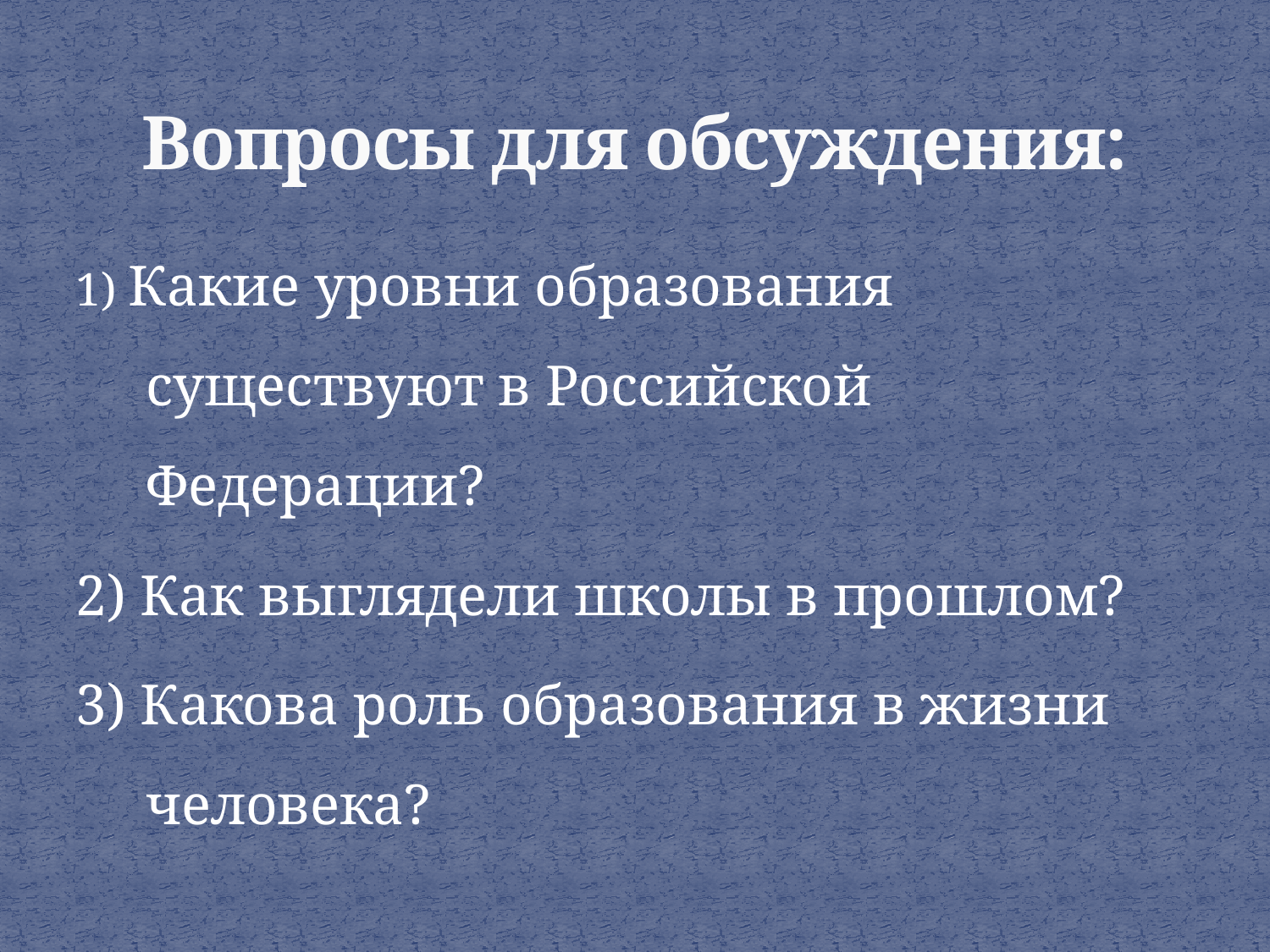

# Вопросы для обсуждения:
1) Какие уровни образования существуют в Российской Федерации?
2) Как выглядели школы в прошлом?
3) Какова роль образования в жизни человека?